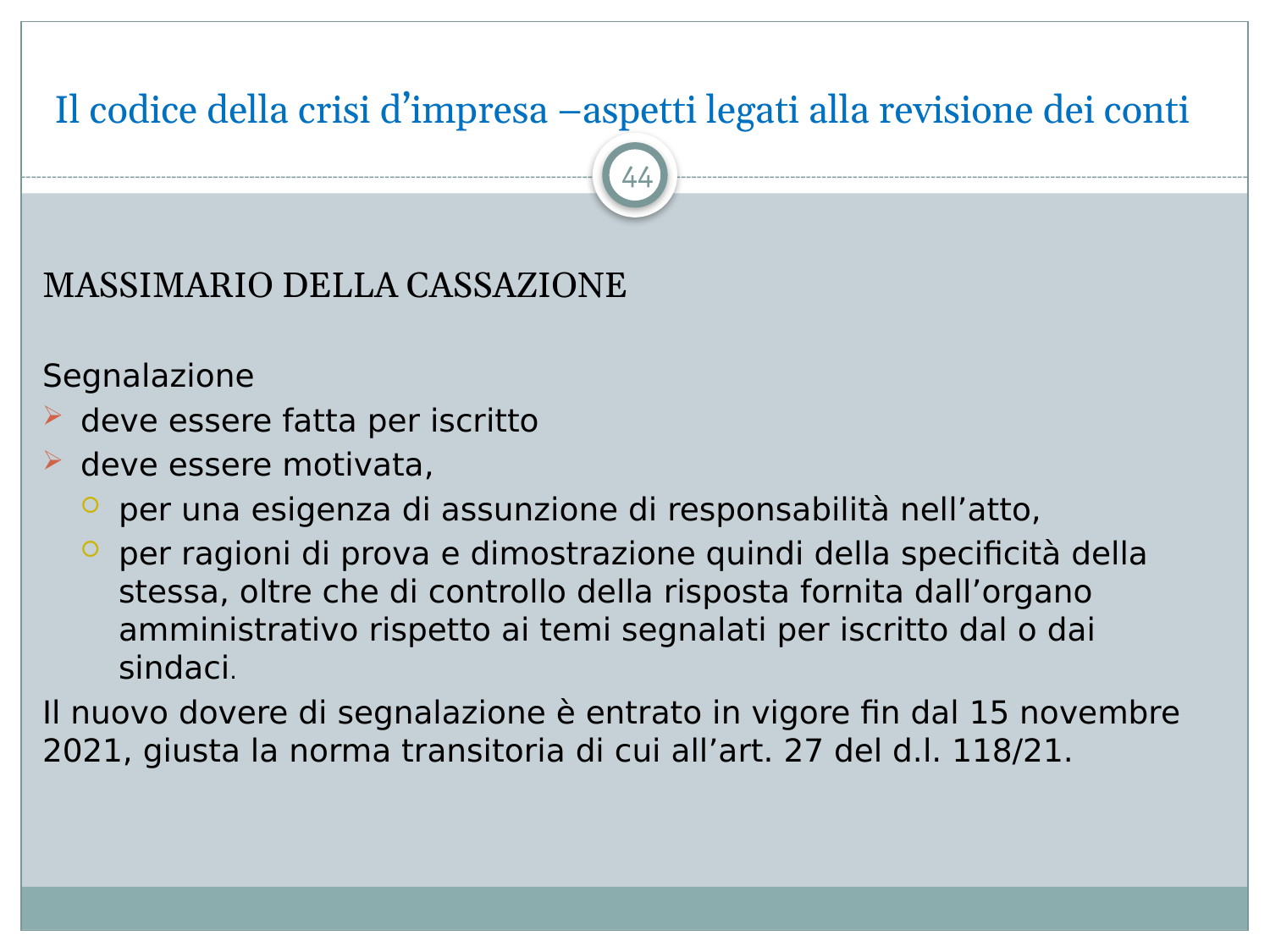

# Il codice della crisi d’impresa –aspetti legati alla revisione dei conti
44

MASSIMARIO DELLA CASSAZIONE

Segnalazione
deve essere fatta per iscritto
deve essere motivata,
per una esigenza di assunzione di responsabilità nell’atto,
per ragioni di prova e dimostrazione quindi della specificità della stessa, oltre che di controllo della risposta fornita dall’organo amministrativo rispetto ai temi segnalati per iscritto dal o dai sindaci.
Il nuovo dovere di segnalazione è entrato in vigore fin dal 15 novembre 2021, giusta la norma transitoria di cui all’art. 27 del d.l. 118/21.